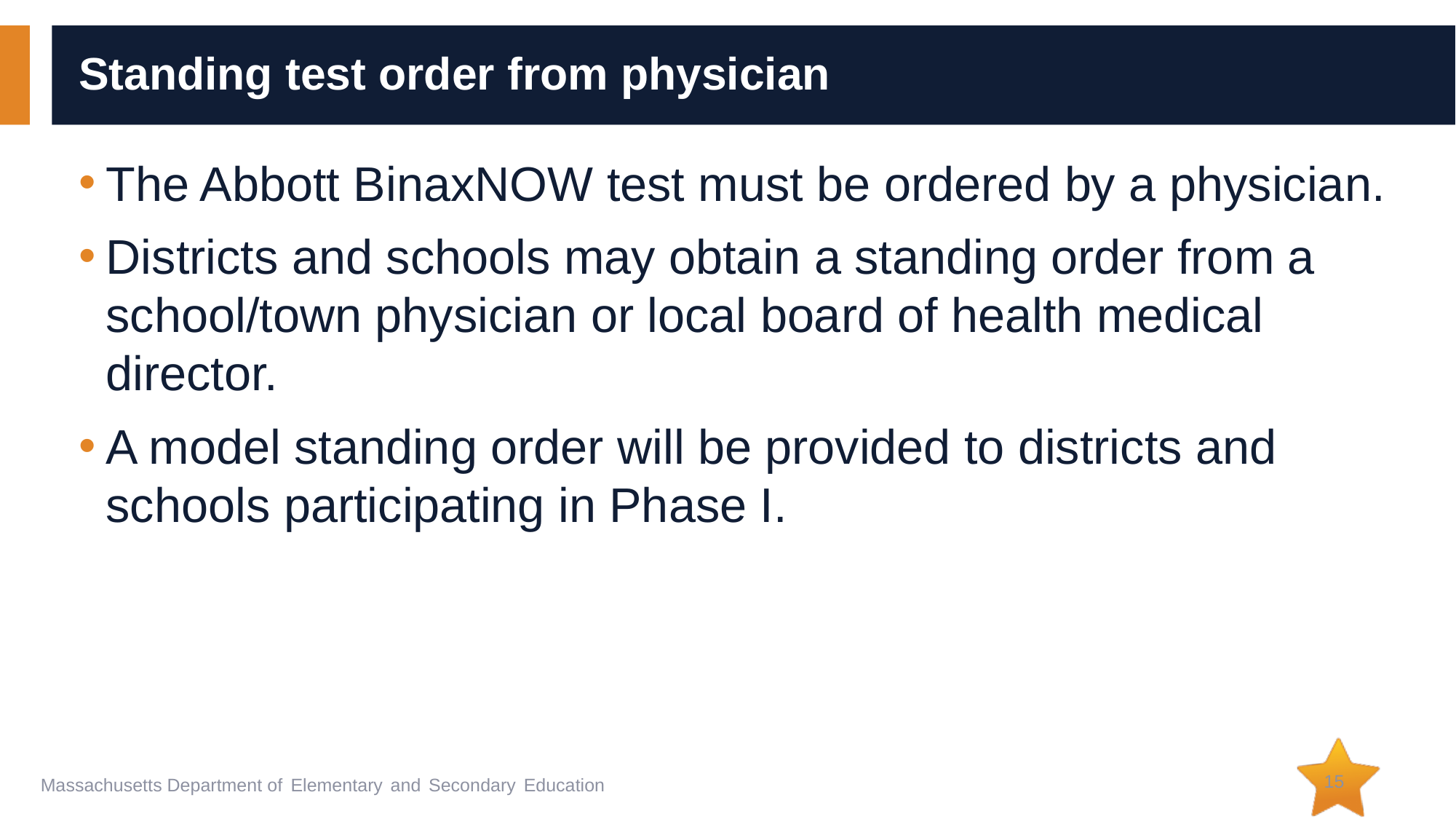

# Standing test order from physician
The Abbott BinaxNOW test must be ordered by a physician.
Districts and schools may obtain a standing order from a school/town physician or local board of health medical director.
A model standing order will be provided to districts and schools participating in Phase I.
15